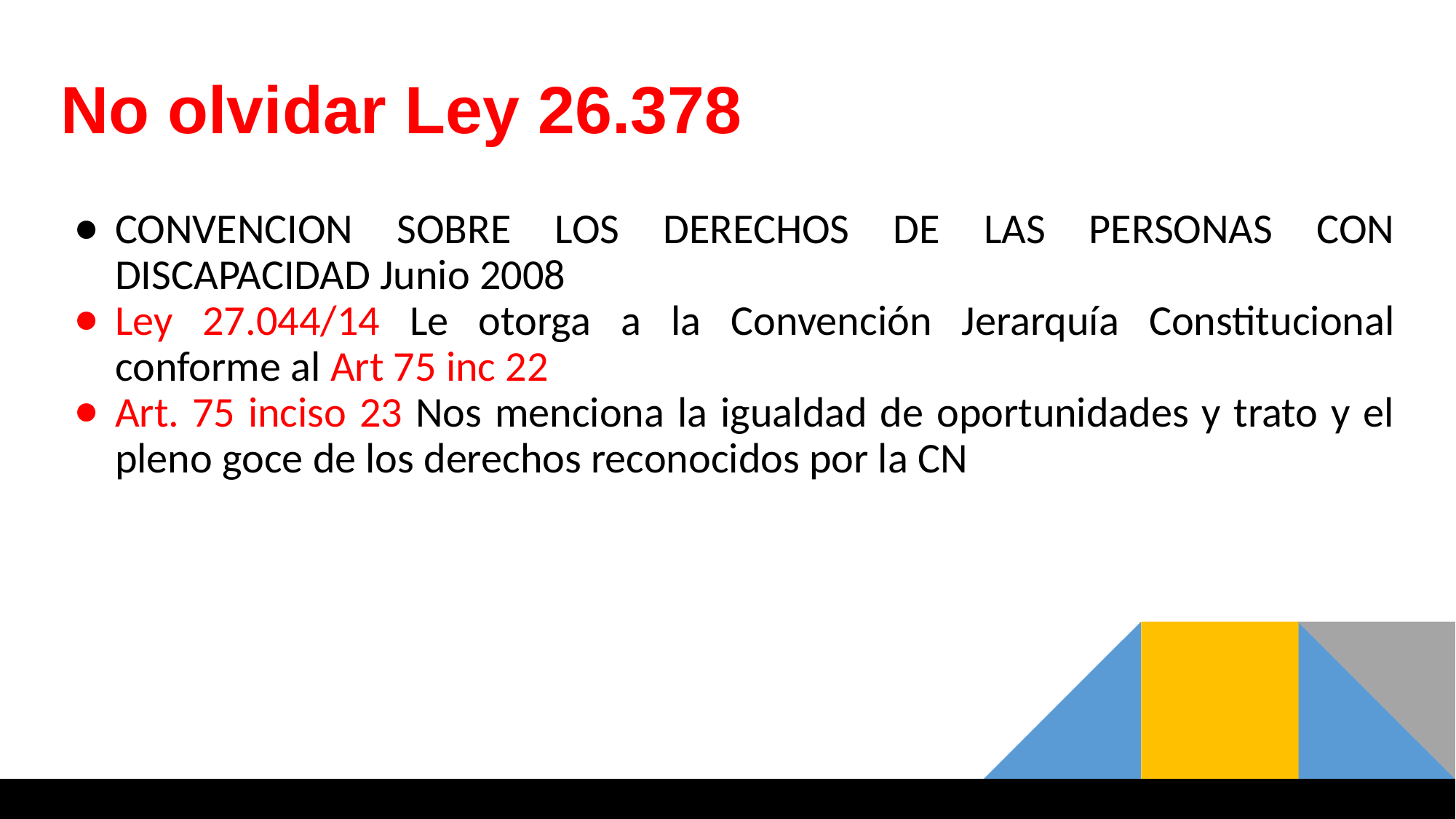

# No olvidar Ley 26.378
CONVENCION SOBRE LOS DERECHOS DE LAS PERSONAS CON DISCAPACIDAD Junio 2008
Ley 27.044/14 Le otorga a la Convención Jerarquía Constitucional conforme al Art 75 inc 22
Art. 75 inciso 23 Nos menciona la igualdad de oportunidades y trato y el pleno goce de los derechos reconocidos por la CN